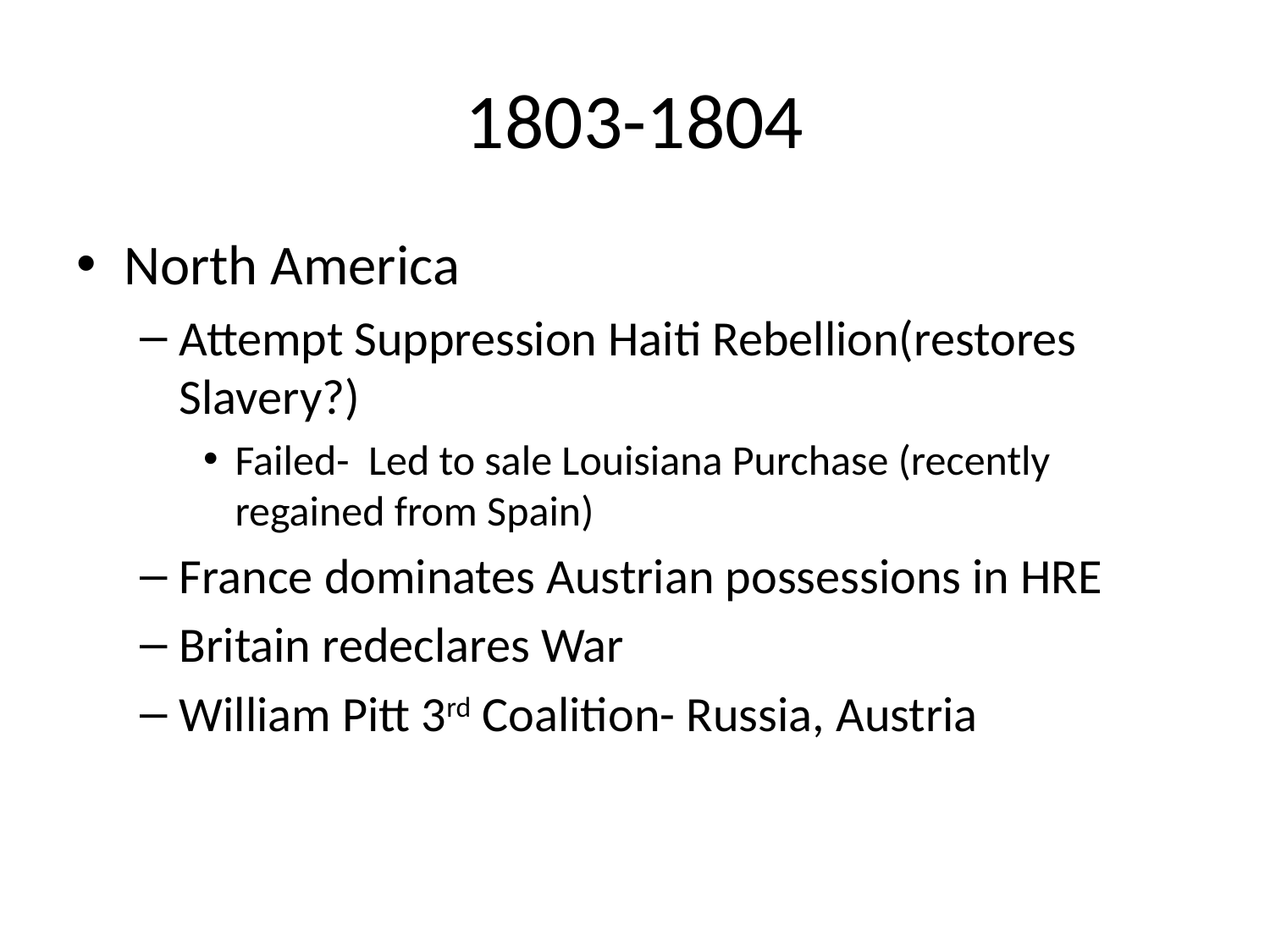

# 1803-1804
North America
Attempt Suppression Haiti Rebellion(restores Slavery?)
Failed-  Led to sale Louisiana Purchase (recently regained from Spain)
France dominates Austrian possessions in HRE
Britain redeclares War
William Pitt 3rd Coalition- Russia, Austria